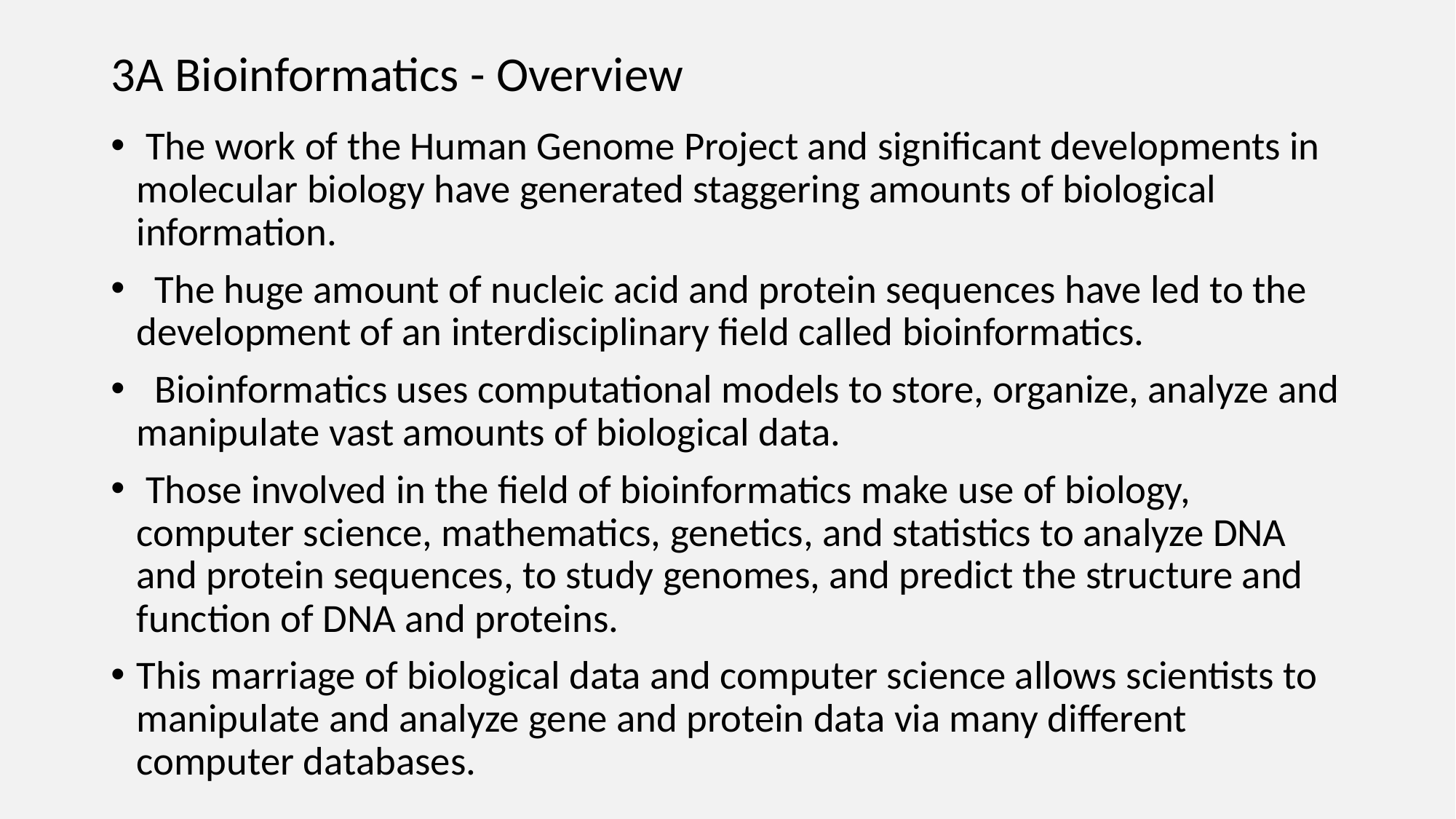

# 3A Bioinformatics - Overview
 The work of the Human Genome Project and significant developments in molecular biology have generated staggering amounts of biological information.
  The huge amount of nucleic acid and protein sequences have led to the development of an interdisciplinary field called bioinformatics.
  Bioinformatics uses computational models to store, organize, analyze and manipulate vast amounts of biological data.
 Those involved in the field of bioinformatics make use of biology, computer science, mathematics, genetics, and statistics to analyze DNA and protein sequences, to study genomes, and predict the structure and function of DNA and proteins.
This marriage of biological data and computer science allows scientists to manipulate and analyze gene and protein data via many different computer databases.